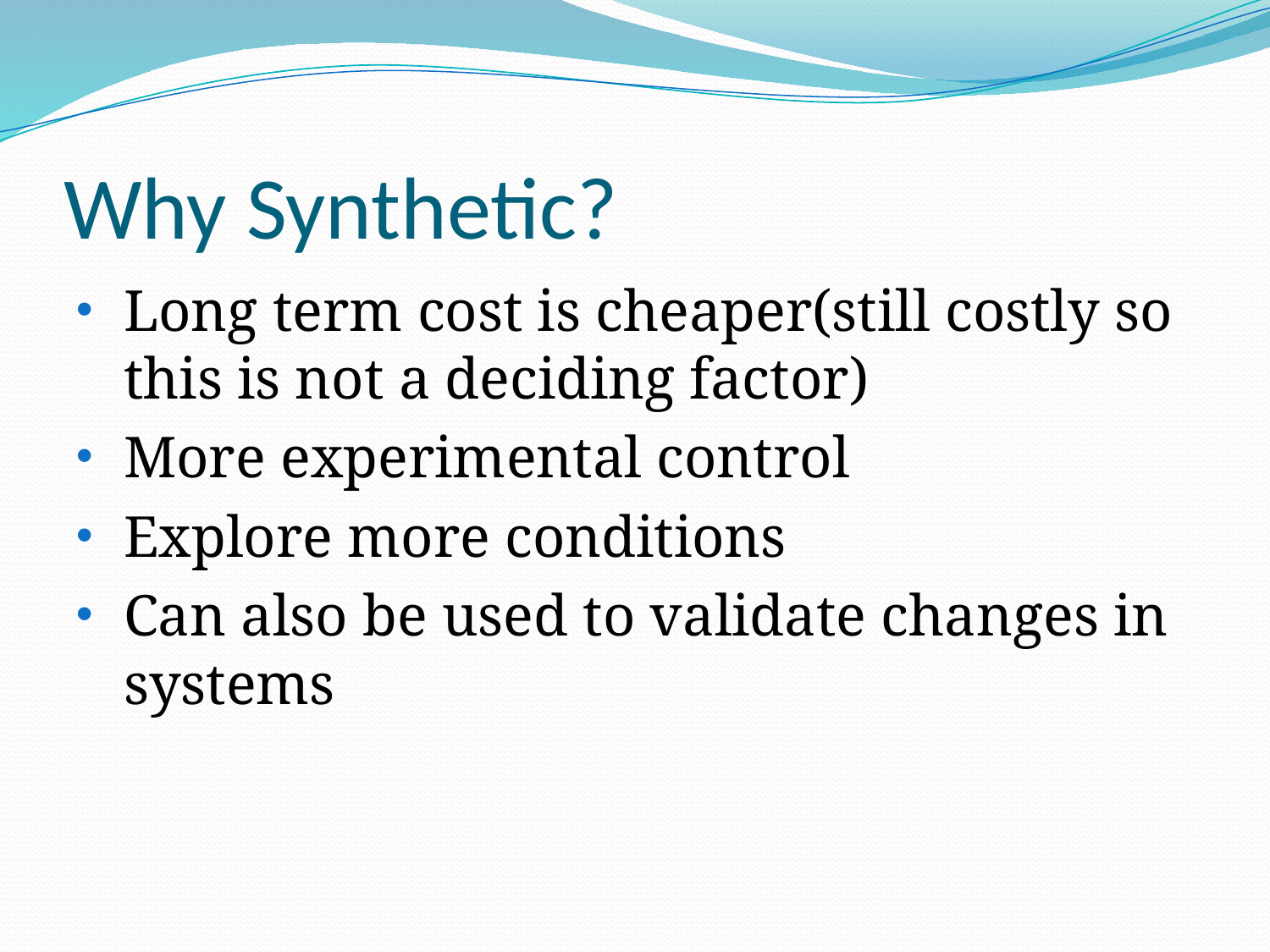

# Why Synthetic?
Long term cost is cheaper(still costly so this is not a deciding factor)
More experimental control
Explore more conditions
Can also be used to validate changes in systems